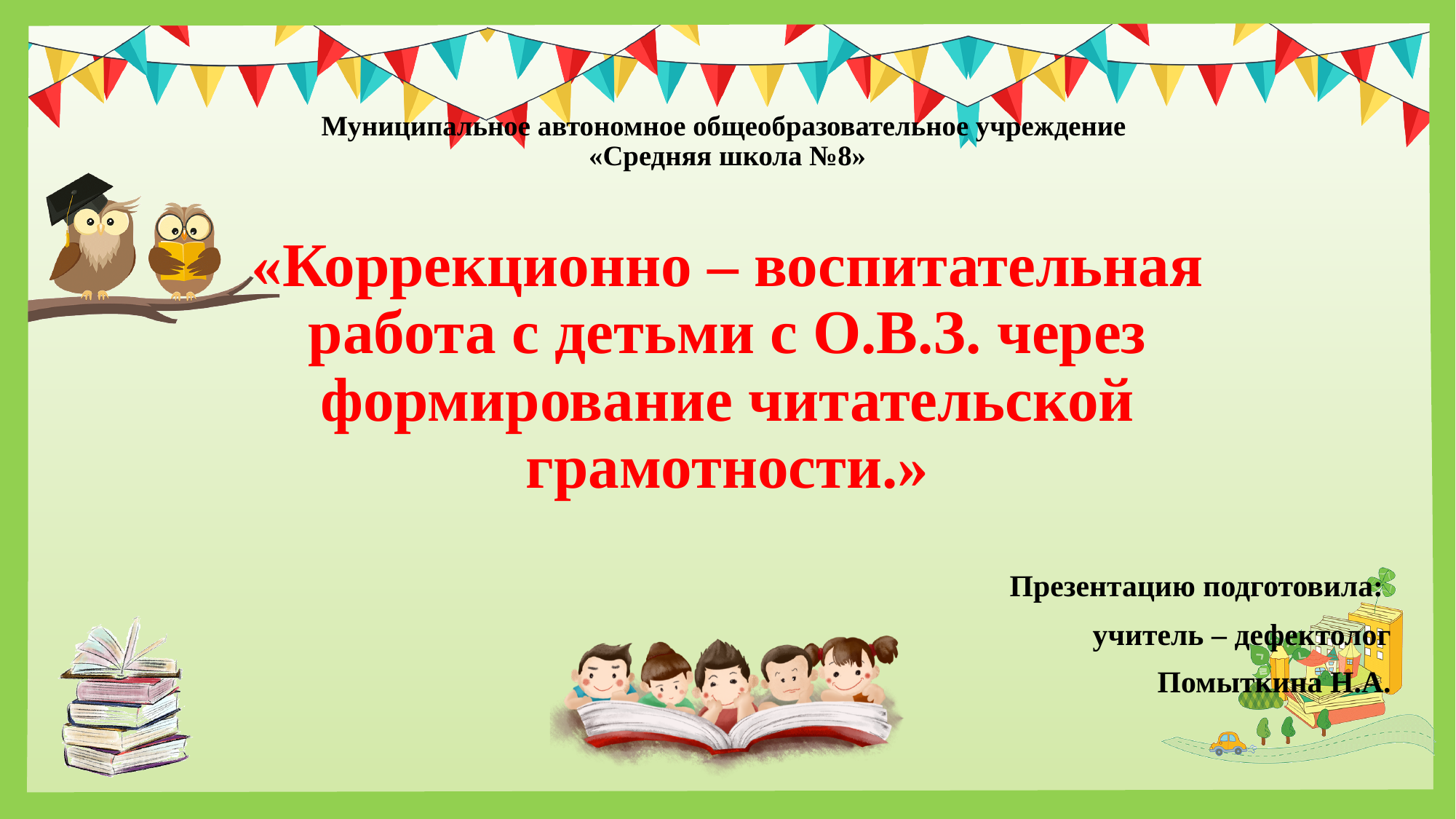

# Муниципальное автономное общеобразовательное учреждение «Средняя школа №8» «Коррекционно – воспитательная работа с детьми с О.В.З. через формирование читательской грамотности.»

Презентацию подготовила:
   учитель – дефектолог
 Помыткина Н.А.